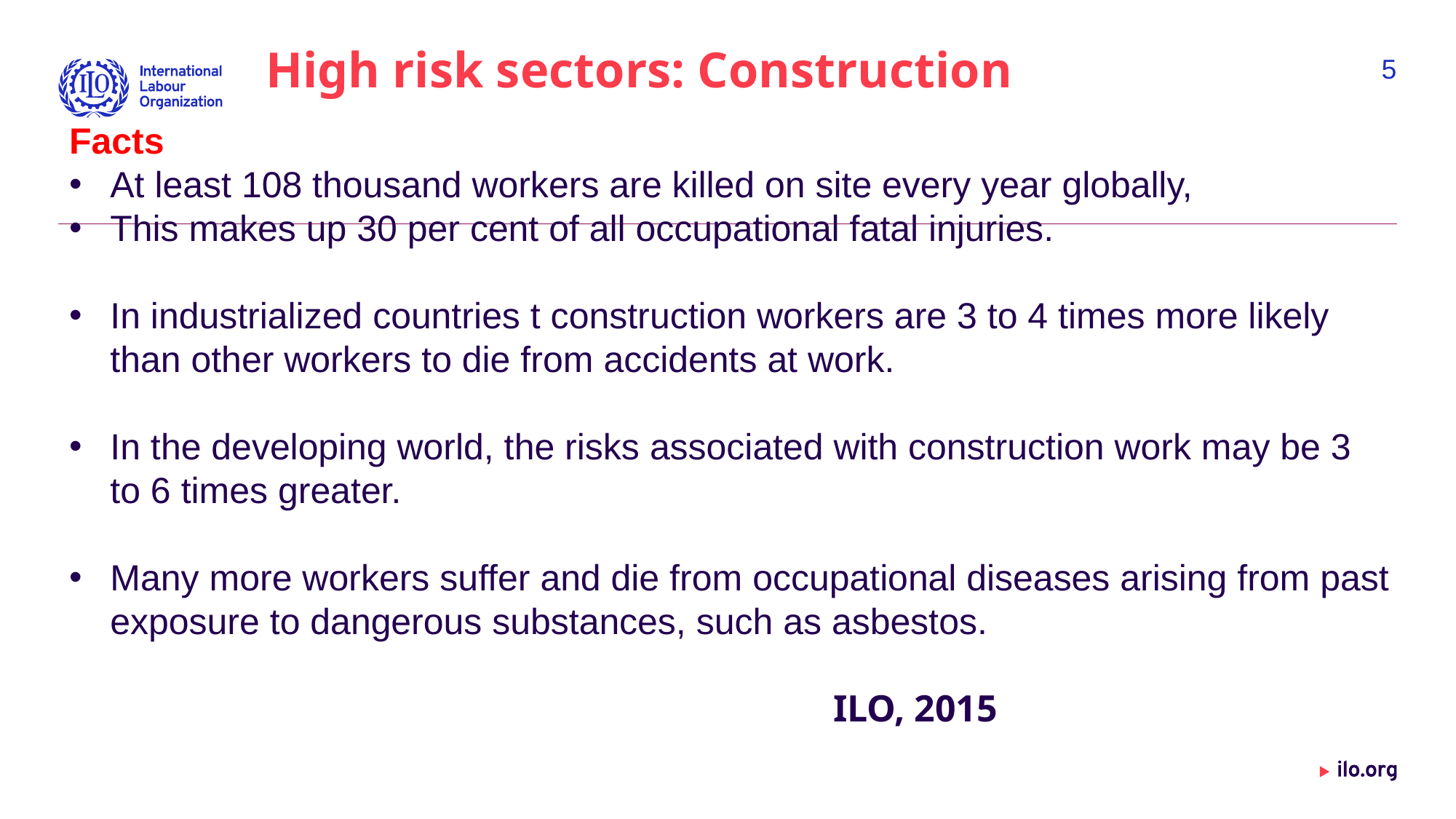

High risk sectors: Construction
5
Facts
At least 108 thousand workers are killed on site every year globally,
This makes up 30 per cent of all occupational fatal injuries.

In industrialized countries t construction workers are 3 to 4 times more likely than other workers to die from accidents at work.

In the developing world, the risks associated with construction work may be 3 to 6 times greater.

Many more workers suffer and die from occupational diseases arising from past exposure to dangerous substances, such as asbestos.

							ILO, 2015
Date: Monday / 01 / October / 2019